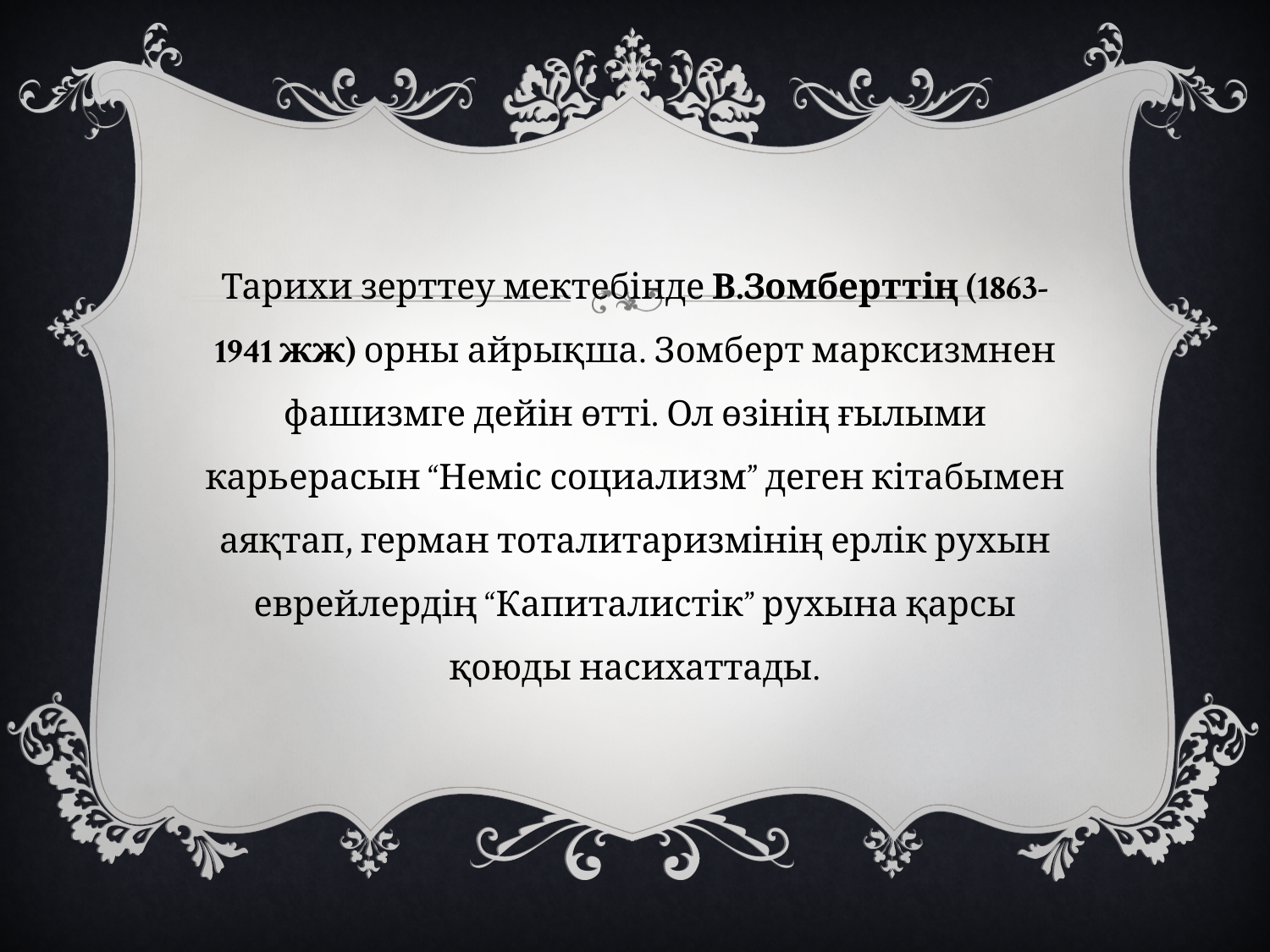

Тарихи зерттеу мектебінде В.Зомберттің (1863-1941 жж) орны айрықша. Зомберт марксизмнен фашизмге дейін өтті. Ол өзінің ғылыми карьерасын “Неміс социализм” деген кітабымен аяқтап, герман тоталитаризмінің ерлік рухын еврейлердің “Капиталистік” рухына қарсы қоюды насихаттады.